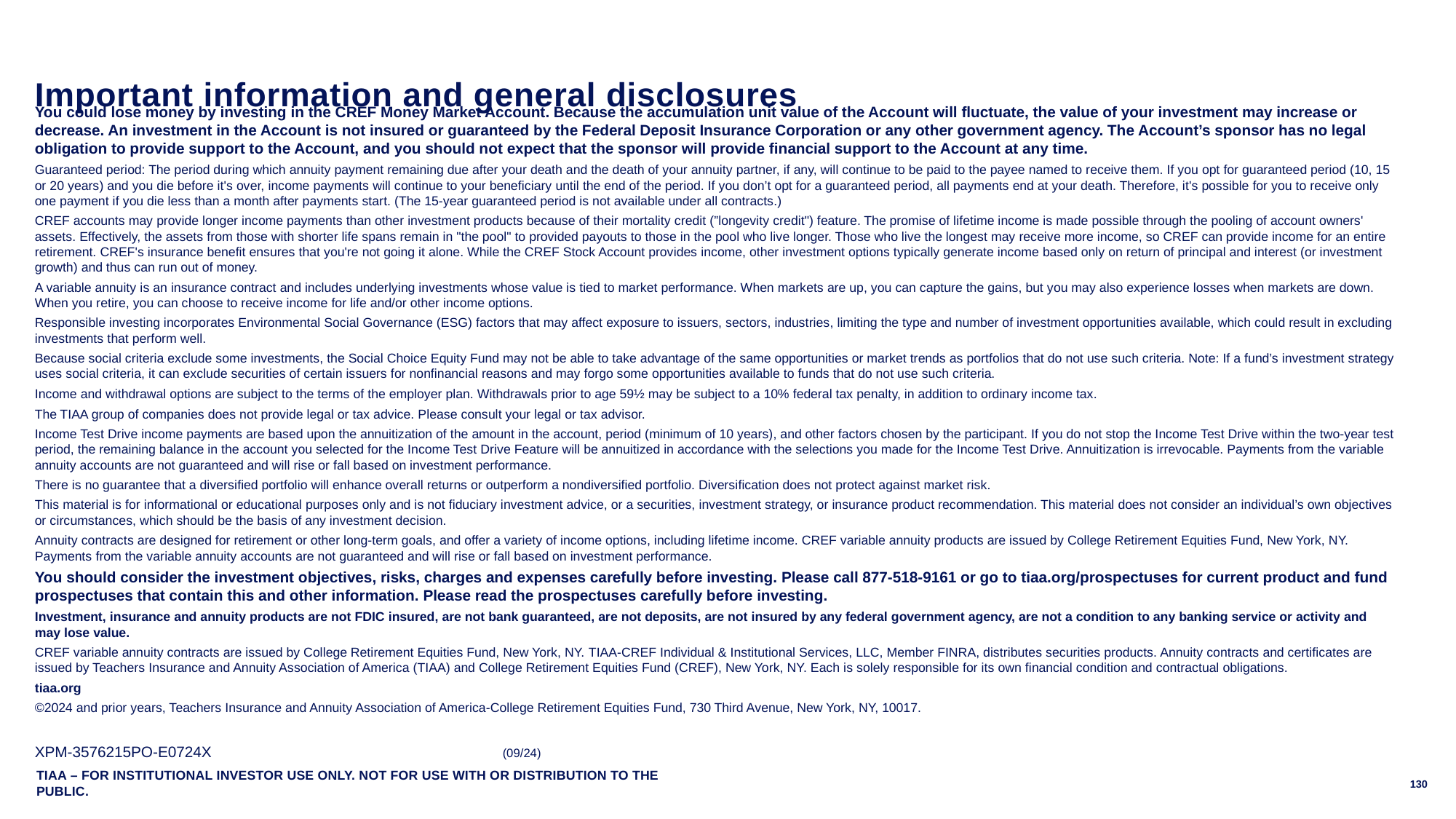

# Important information and general disclosures
You could lose money by investing in the CREF Money Market Account. Because the accumulation unit value of the Account will fluctuate, the value of your investment may increase or decrease. An investment in the Account is not insured or guaranteed by the Federal Deposit Insurance Corporation or any other government agency. The Account’s sponsor has no legal obligation to provide support to the Account, and you should not expect that the sponsor will provide financial support to the Account at any time.
Guaranteed period: The period during which annuity payment remaining due after your death and the death of your annuity partner, if any, will continue to be paid to the payee named to receive them. If you opt for guaranteed period (10, 15 or 20 years) and you die before it's over, income payments will continue to your beneficiary until the end of the period. If you don’t opt for a guaranteed period, all payments end at your death. Therefore, it's possible for you to receive only one payment if you die less than a month after payments start. (The 15-year guaranteed period is not available under all contracts.)
CREF accounts may provide longer income payments than other investment products because of their mortality credit (”longevity credit") feature. The promise of lifetime income is made possible through the pooling of account owners' assets. Effectively, the assets from those with shorter life spans remain in "the pool" to provided payouts to those in the pool who live longer. Those who live the longest may receive more income, so CREF can provide income for an entire retirement. CREF's insurance benefit ensures that you're not going it alone. While the CREF Stock Account provides income, other investment options typically generate income based only on return of principal and interest (or investment growth) and thus can run out of money.
A variable annuity is an insurance contract and includes underlying investments whose value is tied to market performance. When markets are up, you can capture the gains, but you may also experience losses when markets are down. When you retire, you can choose to receive income for life and/or other income options.
Responsible investing incorporates Environmental Social Governance (ESG) factors that may affect exposure to issuers, sectors, industries, limiting the type and number of investment opportunities available, which could result in excluding investments that perform well.
Because social criteria exclude some investments, the Social Choice Equity Fund may not be able to take advantage of the same opportunities or market trends as portfolios that do not use such criteria. Note: If a fund’s investment strategy uses social criteria, it can exclude securities of certain issuers for nonfinancial reasons and may forgo some opportunities available to funds that do not use such criteria.
Income and withdrawal options are subject to the terms of the employer plan. Withdrawals prior to age 59½ may be subject to a 10% federal tax penalty, in addition to ordinary income tax.
The TIAA group of companies does not provide legal or tax advice. Please consult your legal or tax advisor.
Income Test Drive income payments are based upon the annuitization of the amount in the account, period (minimum of 10 years), and other factors chosen by the participant. If you do not stop the Income Test Drive within the two-year test period, the remaining balance in the account you selected for the Income Test Drive Feature will be annuitized in accordance with the selections you made for the Income Test Drive. Annuitization is irrevocable. Payments from the variable annuity accounts are not guaranteed and will rise or fall based on investment performance.
There is no guarantee that a diversified portfolio will enhance overall returns or outperform a nondiversified portfolio. Diversification does not protect against market risk.
This material is for informational or educational purposes only and is not fiduciary investment advice, or a securities, investment strategy, or insurance product recommendation. This material does not consider an individual’s own objectives or circumstances, which should be the basis of any investment decision.
Annuity contracts are designed for retirement or other long-term goals, and offer a variety of income options, including lifetime income. CREF variable annuity products are issued by College Retirement Equities Fund, New York, NY. Payments from the variable annuity accounts are not guaranteed and will rise or fall based on investment performance.
You should consider the investment objectives, risks, charges and expenses carefully before investing. Please call 877-518-9161 or go to tiaa.org/prospectuses for current product and fund prospectuses that contain this and other information. Please read the prospectuses carefully before investing.
Investment, insurance and annuity products are not FDIC insured, are not bank guaranteed, are not deposits, are not insured by any federal government agency, are not a condition to any banking service or activity and may lose value.
CREF variable annuity contracts are issued by College Retirement Equities Fund, New York, NY. TIAA-CREF Individual & Institutional Services, LLC, Member FINRA, distributes securities products. Annuity contracts and certificates are issued by Teachers Insurance and Annuity Association of America (TIAA) and College Retirement Equities Fund (CREF), New York, NY. Each is solely responsible for its own financial condition and contractual obligations.
tiaa.org
©2024 and prior years, Teachers Insurance and Annuity Association of America-College Retirement Equities Fund, 730 Third Avenue, New York, NY, 10017.

XPM-3576215PO-E0724X			         (09/24)
TIAA – FOR Institutional INVESTOR USE ONLY. NOT FOR USE WITH OR DISTRIBUTION TO THE PUBLIC.
130